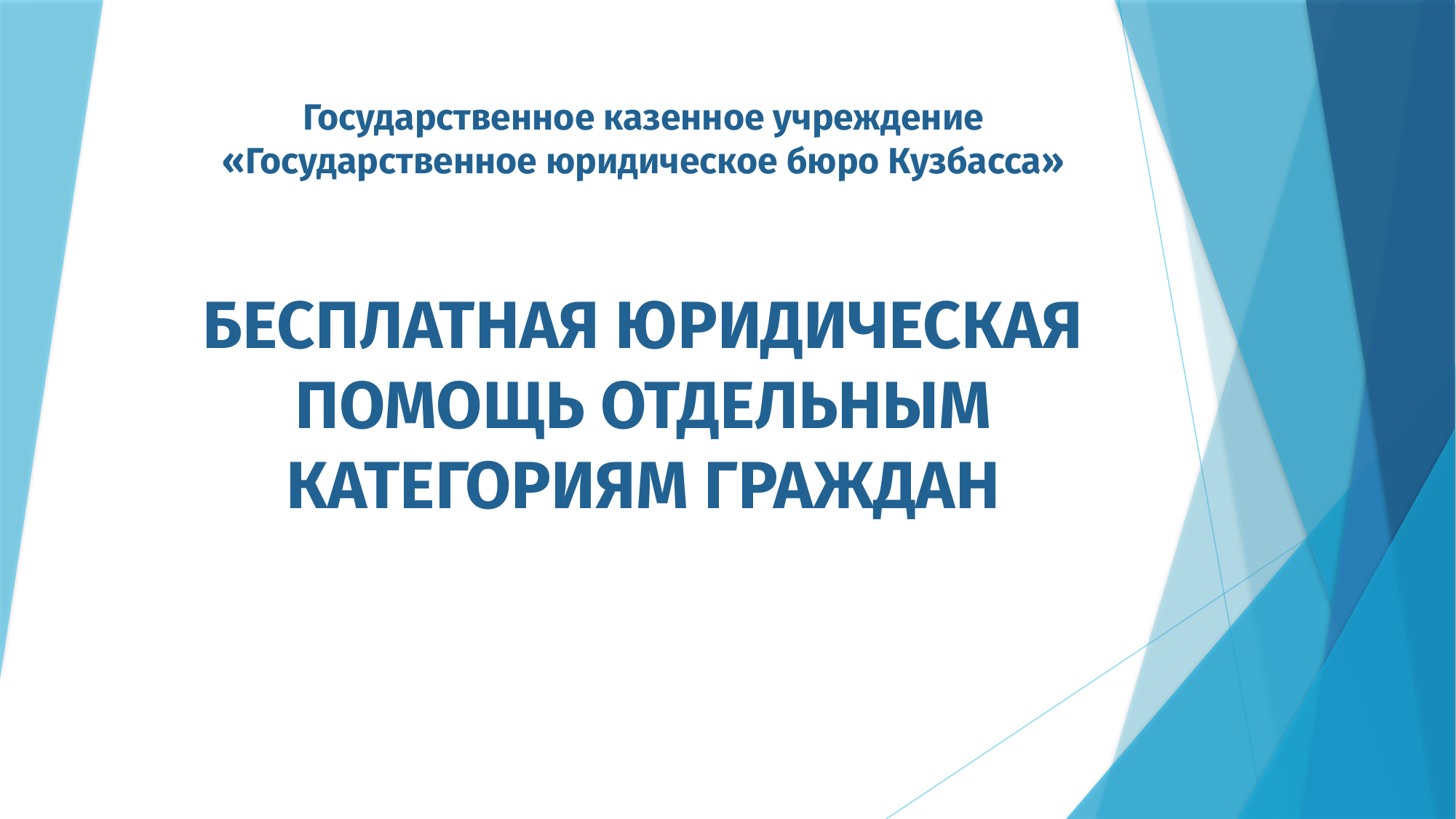

# Государственное казенное учреждение «Государственное юридическое бюро Кузбасса»
БЕСПЛАТНАЯ ЮРИДИЧЕСКАЯ ПОМОЩЬ ОТДЕЛЬНЫМ КАТЕГОРИЯМ ГРАЖДАН